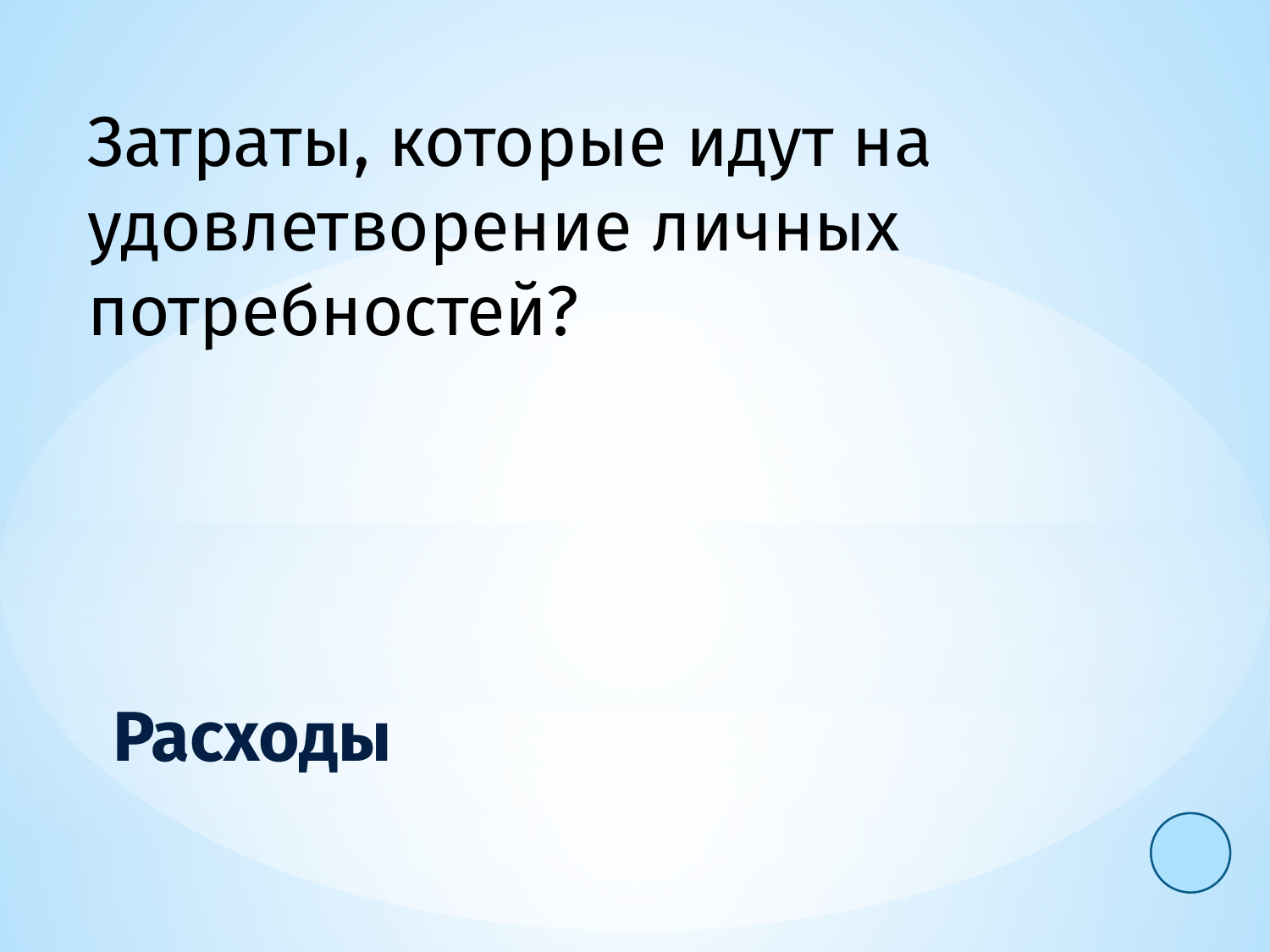

Затраты, которые идут на удовлетворение личных потребностей?
Расходы